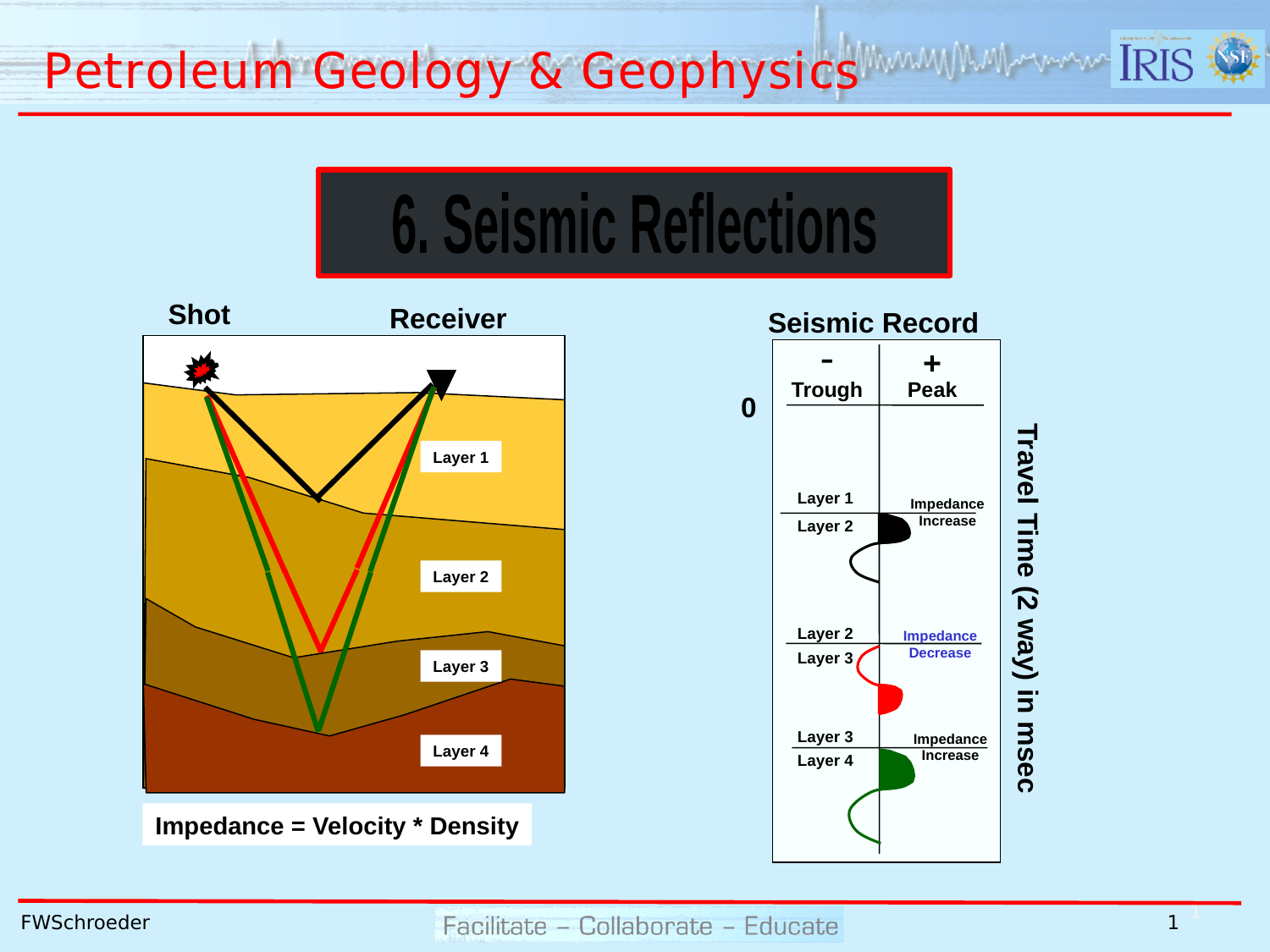

# Petroleum Geology & Geophysics

6. Seismic Reflections
Shot
Receiver

Layer 1

Layer 2

Layer 3

Layer 4
Impedance = Velocity * Density
Seismic Record
-
Trough

+
Peak

0

Layer 1
Impedance
Increase
Layer 2

Travel Time (2 way) in msec
Layer 2
Impedance
Decrease
Layer 3

Layer 3
Impedance
Increase
Layer 4